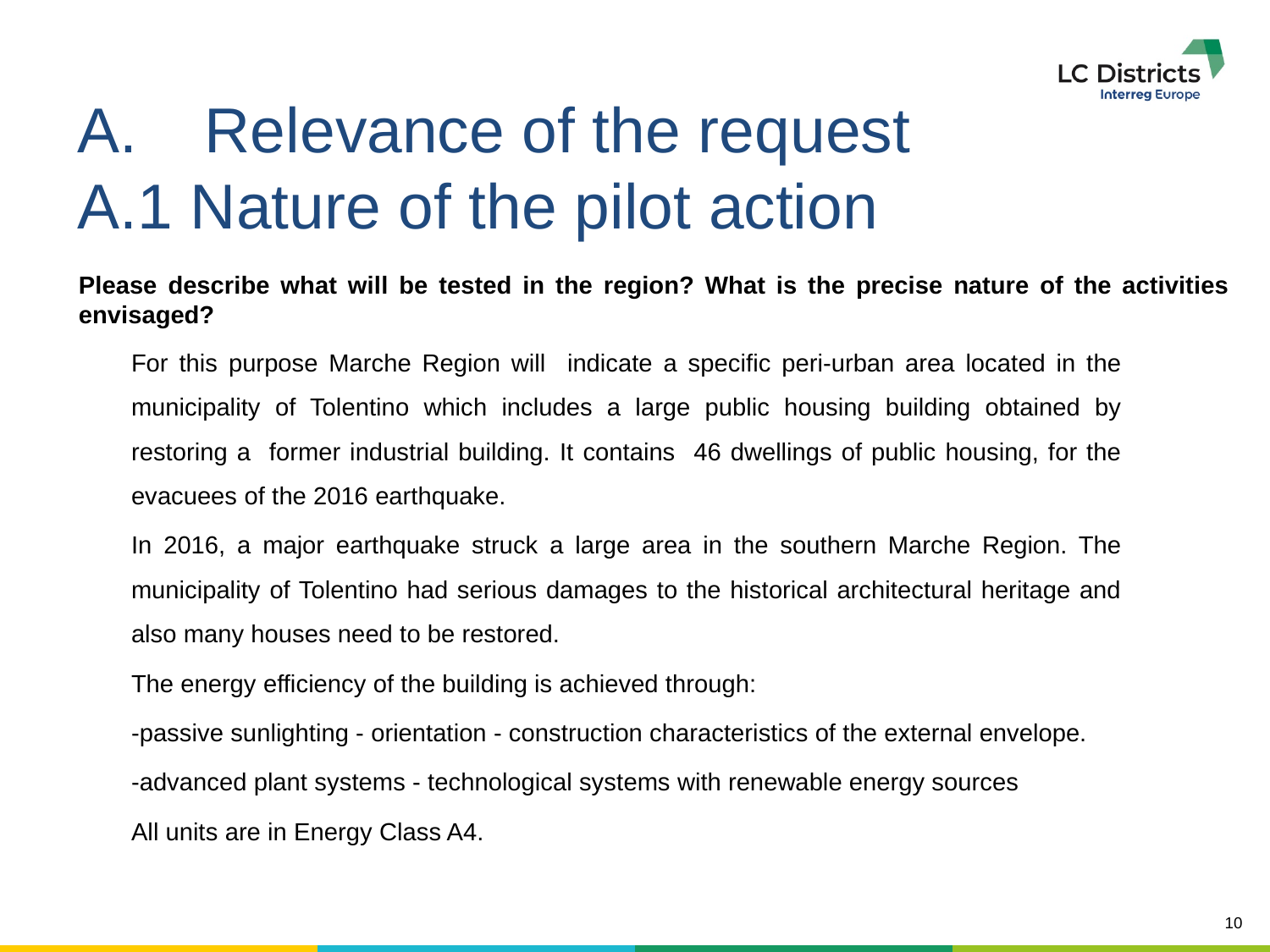

# A.	Relevance of the request A.1 Nature of the pilot action
Please describe what will be tested in the region? What is the precise nature of the activities envisaged?
For this purpose Marche Region will  indicate a specific peri-urban area located in the municipality of Tolentino which includes a large public housing building obtained by restoring a  former industrial building. It contains  46 dwellings of public housing, for the evacuees of the 2016 earthquake.
In 2016, a major earthquake struck a large area in the southern Marche Region. The municipality of Tolentino had serious damages to the historical architectural heritage and also many houses need to be restored.
The energy efficiency of the building is achieved through:
-passive sunlighting - orientation - construction characteristics of the external envelope.
-advanced plant systems - technological systems with renewable energy sources
All units are in Energy Class A4.